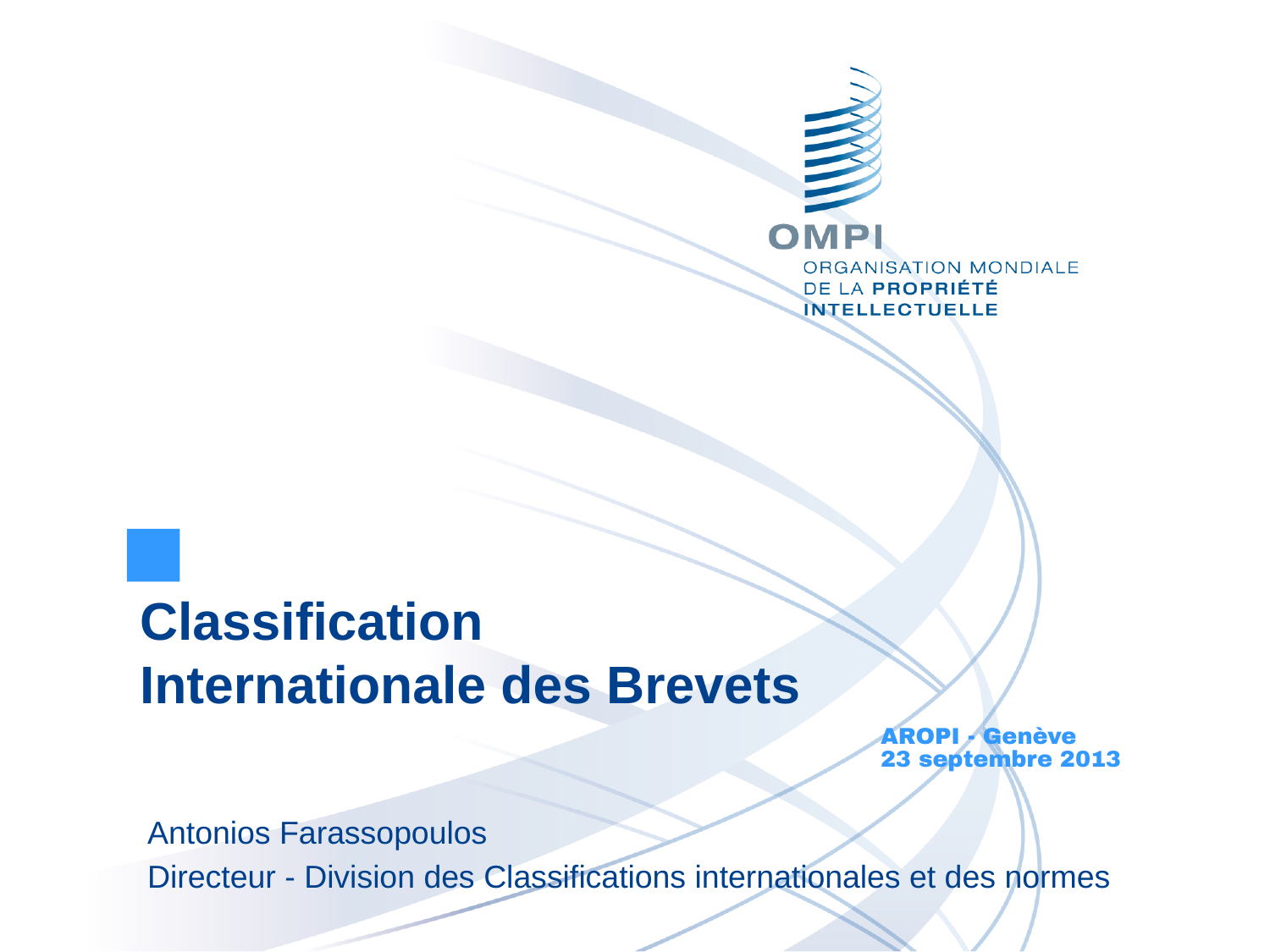

Classification Internationale des Brevets
AROPI - Genève
23 septembre 2013
Antonios Farassopoulos
Directeur - Division des Classifications internationales et des normes